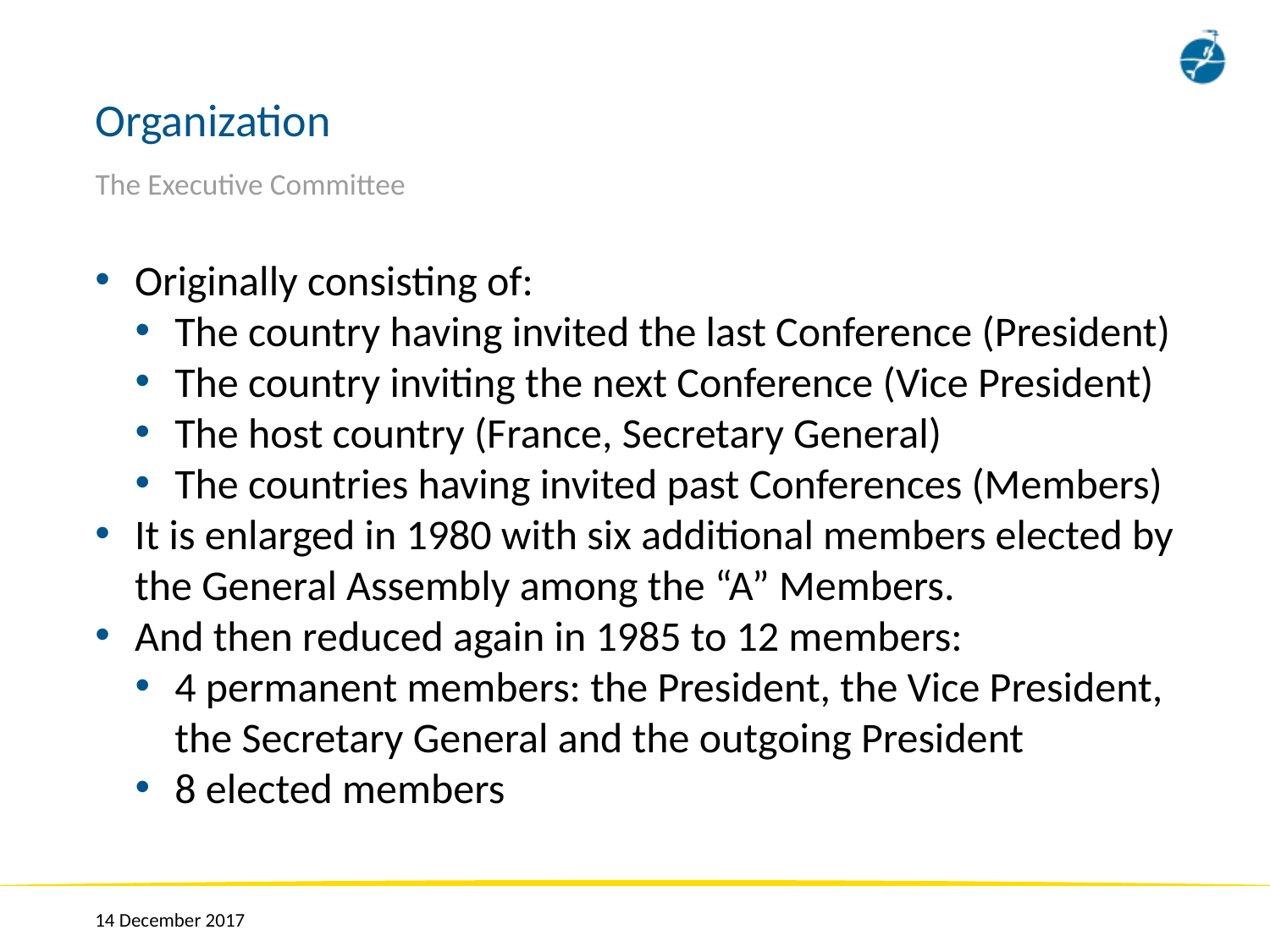

# Organization
The Executive Committee
Originally consisting of:
The country having invited the last Conference (President)
The country inviting the next Conference (Vice President)
The host country (France, Secretary General)
The countries having invited past Conferences (Members)
It is enlarged in 1980 with six additional members elected by the General Assembly among the “A” Members.
And then reduced again in 1985 to 12 members:
4 permanent members: the President, the Vice President, the Secretary General and the outgoing President
8 elected members

14 December 2017